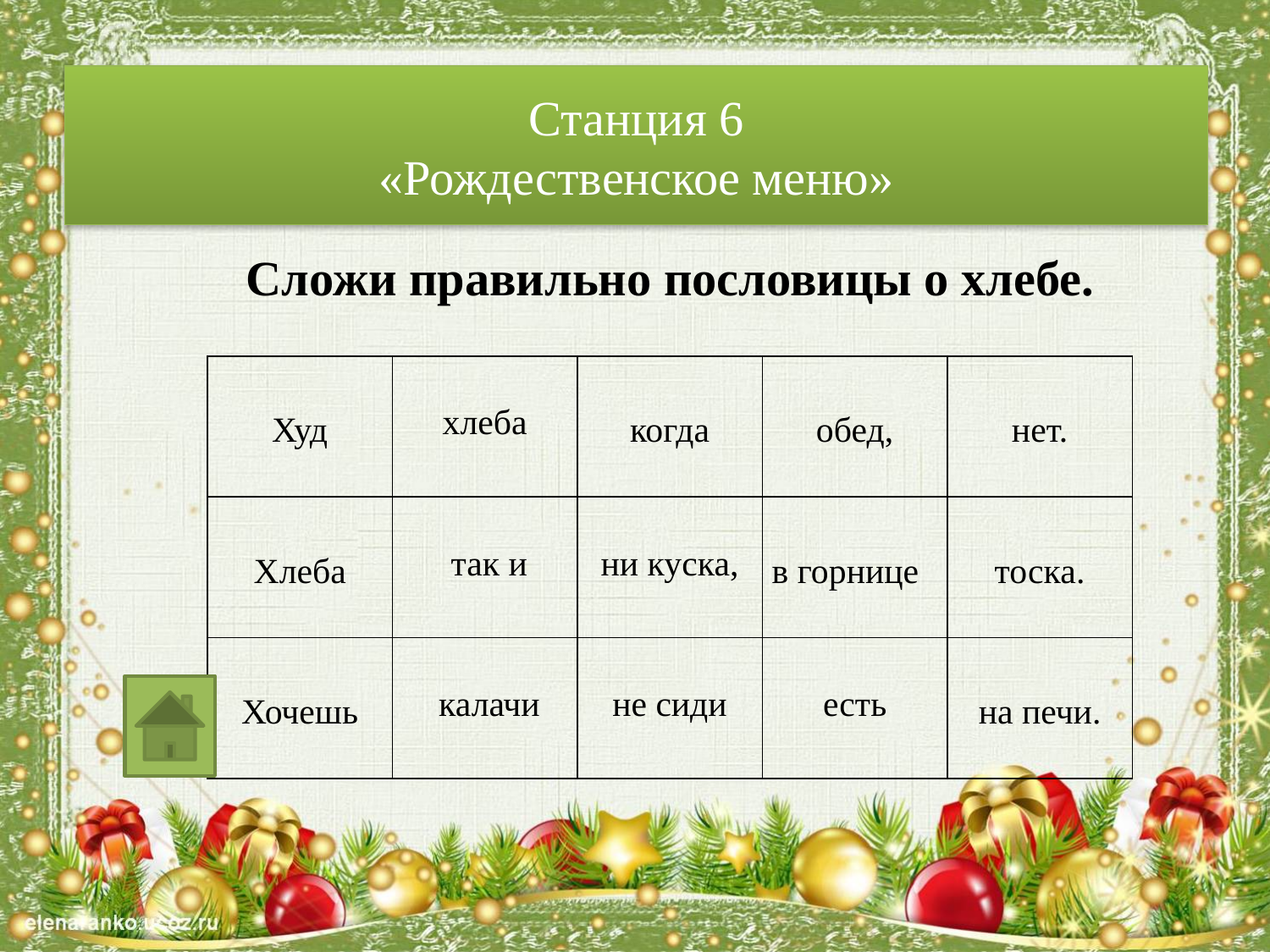

# Станция 6
«Рождественское меню»
Сложи правильно пословицы о хлебе.
| Худ | хлеба | когда | обед, | нет. |
| --- | --- | --- | --- | --- |
| Хлеба | так и | ни куска, | в горнице | тоска. |
| Хочешь | калачи | не сиди | есть | на печи. |